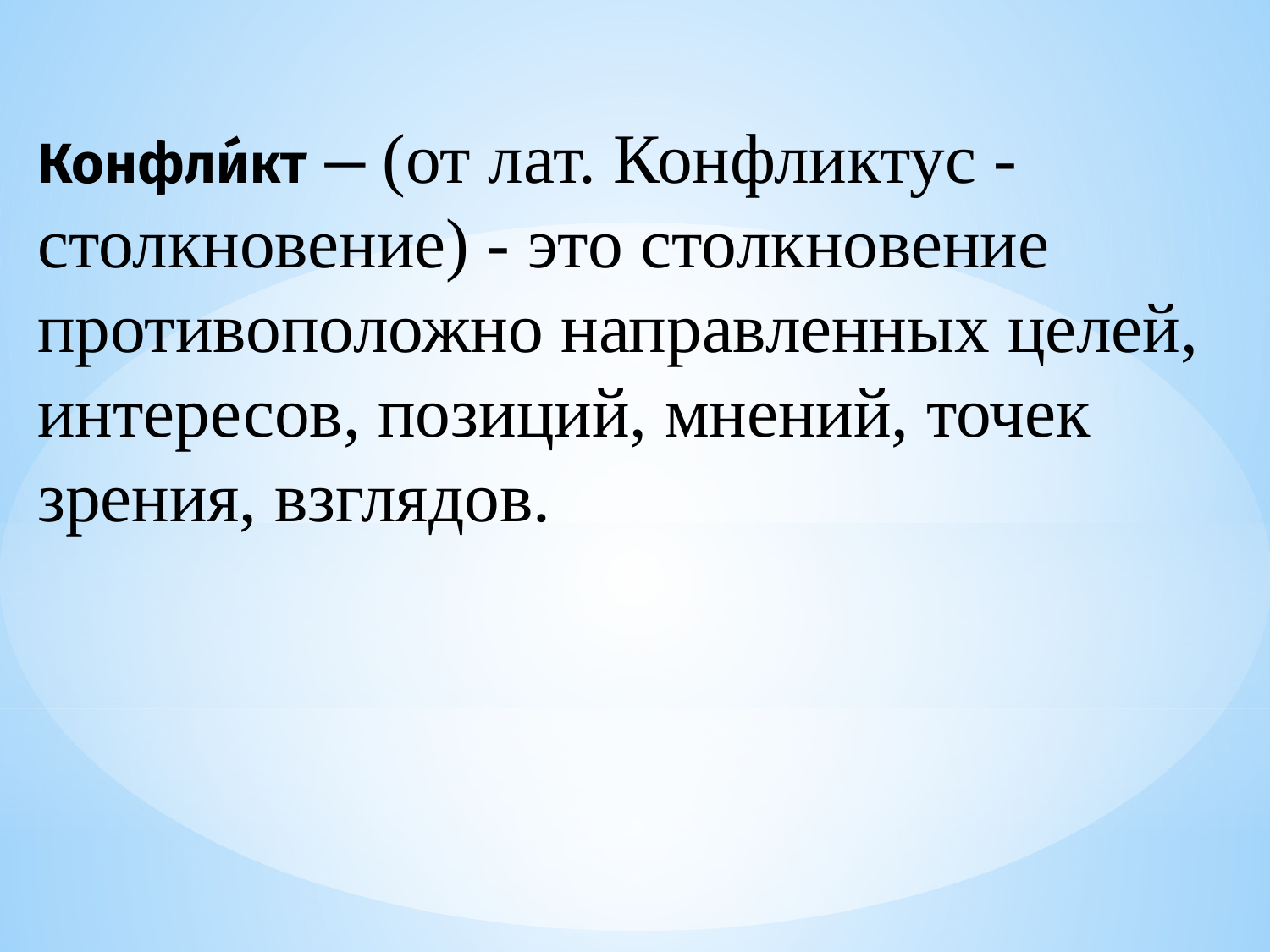

Конфли́кт — (от лат. Конфликтус - столкновение) - это столкновение противоположно направленных целей, интересов, позиций, мнений, точек зрения, взглядов.